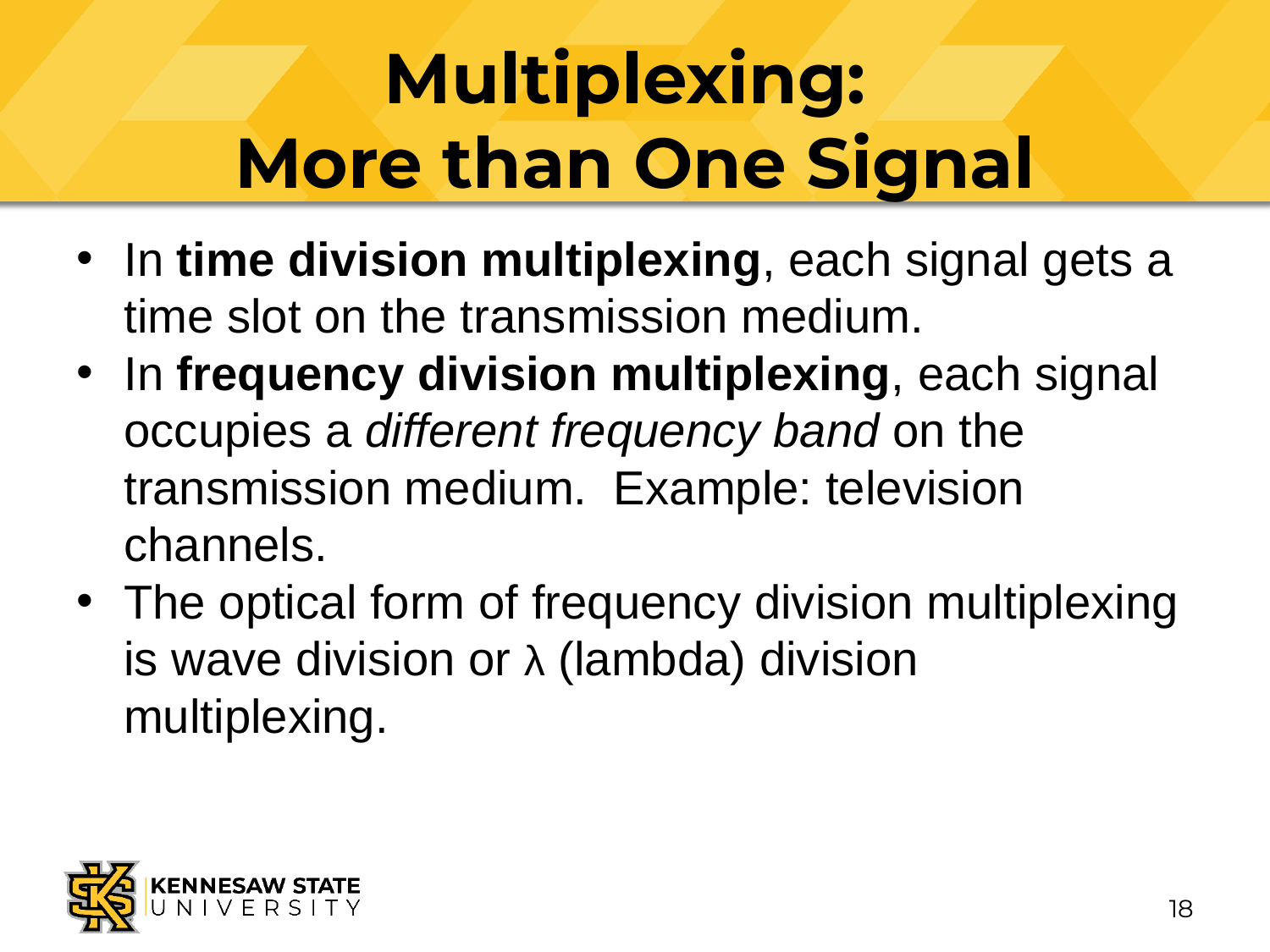

# Multiplexing: More than One Signal
In time division multiplexing, each signal gets a time slot on the transmission medium.
In frequency division multiplexing, each signal occupies a different frequency band on the transmission medium.  Example: television channels.
The optical form of frequency division multiplexing is wave division or λ (lambda) division multiplexing.

18